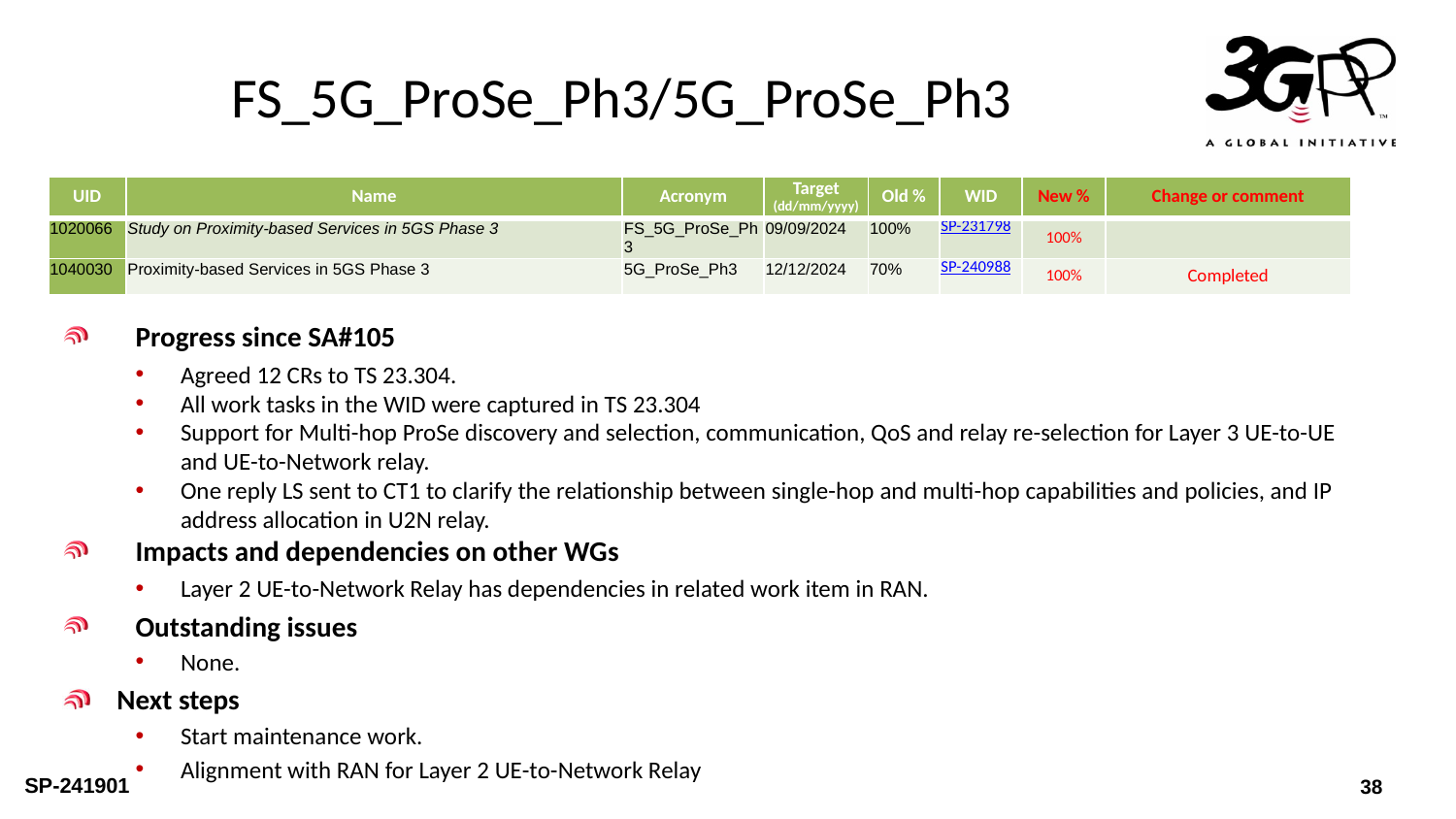

# FS_5G_ProSe_Ph3/5G_ProSe_Ph3
| UID | Name | Acronym | Target (dd/mm/yyyy) | Old % | WID | New % | Change or comment |
| --- | --- | --- | --- | --- | --- | --- | --- |
| 1020066 | Study on Proximity-based Services in 5GS Phase 3 | FS\_5G\_ProSe\_Ph3 | 09/09/2024 | 100% | SP-231798 | 100% |  |
| 1040030 | Proximity-based Services in 5GS Phase 3 | 5G\_ProSe\_Ph3 | 12/12/2024 | 70% | SP-240988 | 100% | Completed |
Progress since SA#105
Agreed 12 CRs to TS 23.304.
All work tasks in the WID were captured in TS 23.304
Support for Multi-hop ProSe discovery and selection, communication, QoS and relay re-selection for Layer 3 UE-to-UE and UE-to-Network relay.
One reply LS sent to CT1 to clarify the relationship between single-hop and multi-hop capabilities and policies, and IP address allocation in U2N relay.
Impacts and dependencies on other WGs
Layer 2 UE-to-Network Relay has dependencies in related work item in RAN.
Outstanding issues
None.
Next steps
Start maintenance work.
Alignment with RAN for Layer 2 UE-to-Network Relay